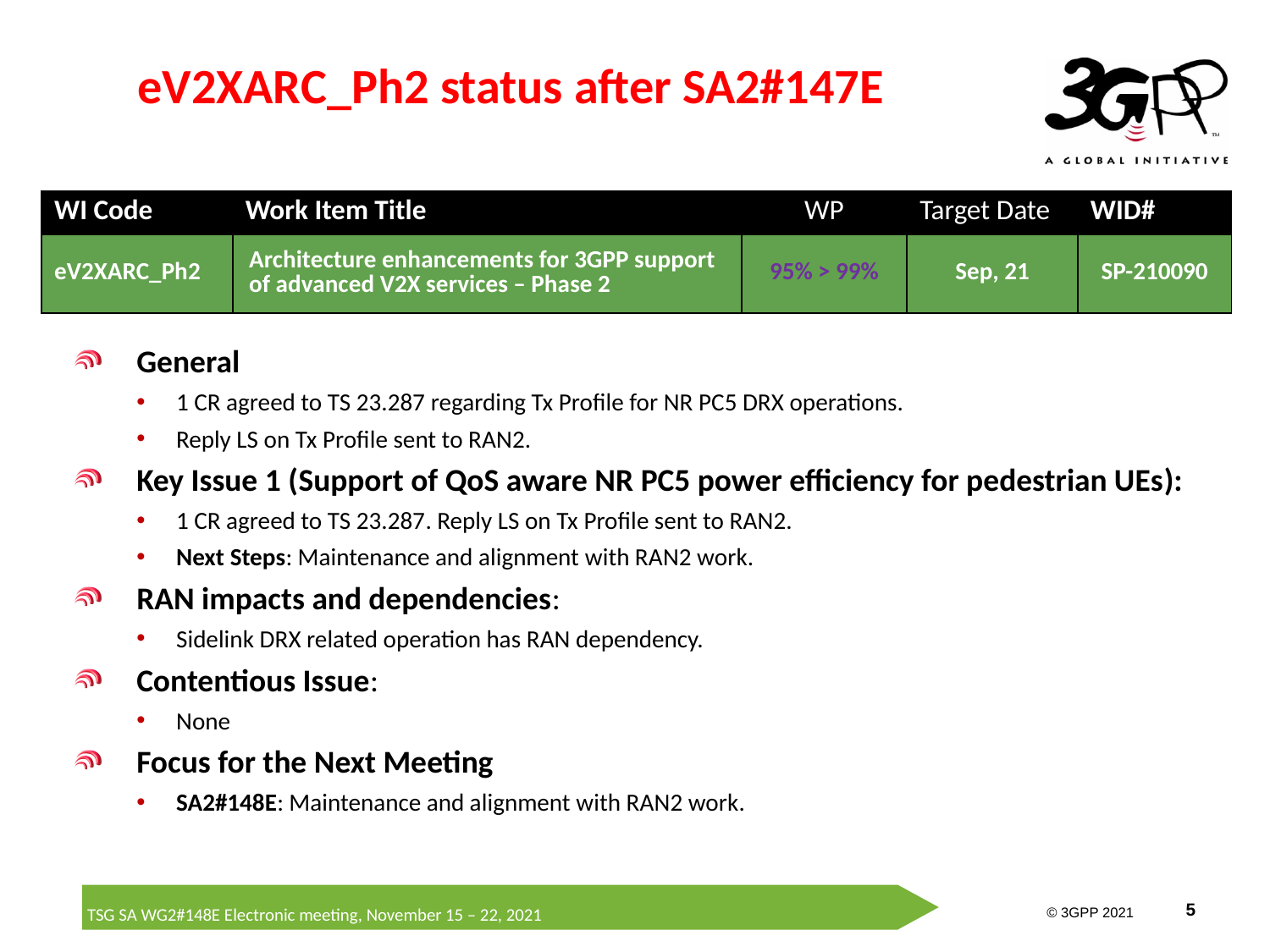

# eV2XARC_Ph2 status after SA2#147E
| WI Code | Work Item Title | WP | Target Date | WID# |
| --- | --- | --- | --- | --- |
| eV2XARC\_Ph2 | Architecture enhancements for 3GPP support of advanced V2X services – Phase 2 | 95% > 99% | Sep, 21 | SP-210090 |
General
1 CR agreed to TS 23.287 regarding Tx Profile for NR PC5 DRX operations.
Reply LS on Tx Profile sent to RAN2.
Key Issue 1 (Support of QoS aware NR PC5 power efficiency for pedestrian UEs):
1 CR agreed to TS 23.287. Reply LS on Tx Profile sent to RAN2.
Next Steps: Maintenance and alignment with RAN2 work.
RAN impacts and dependencies:
Sidelink DRX related operation has RAN dependency.
Contentious Issue:
None
Focus for the Next Meeting
SA2#148E: Maintenance and alignment with RAN2 work.